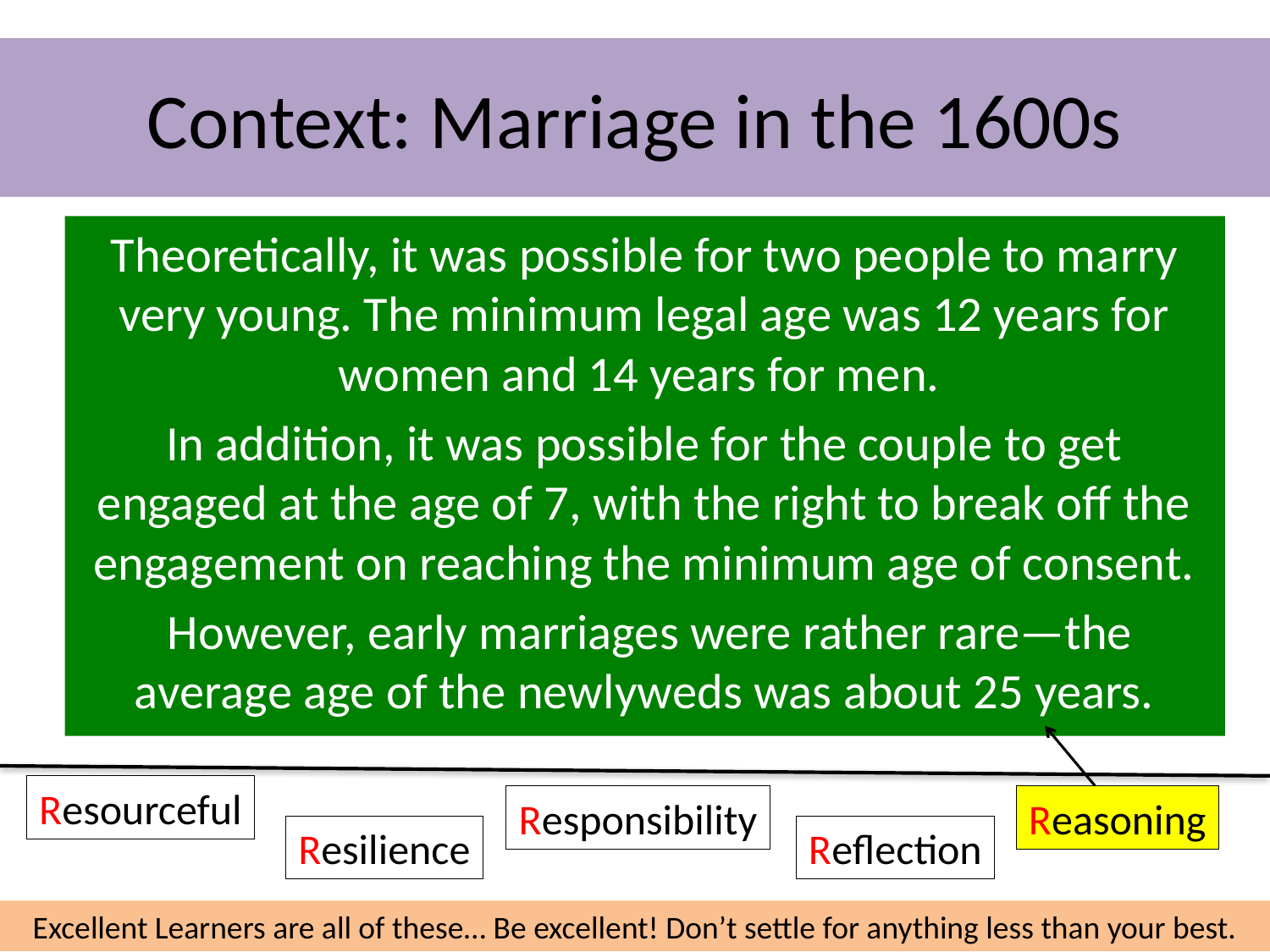

# Context: Marriage in the 1600s
Theoretically, it was possible for two people to marry very young. The minimum legal age was 12 years for women and 14 years for men.
In addition, it was possible for the couple to get engaged at the age of 7, with the right to break off the engagement on reaching the minimum age of consent.
 However, early marriages were rather rare—the average age of the newlyweds was about 25 years.
Resourceful
Responsibility
Reasoning
Resilience
Reflection
Excellent Learners are all of these… Be excellent! Don’t settle for anything less than your best.